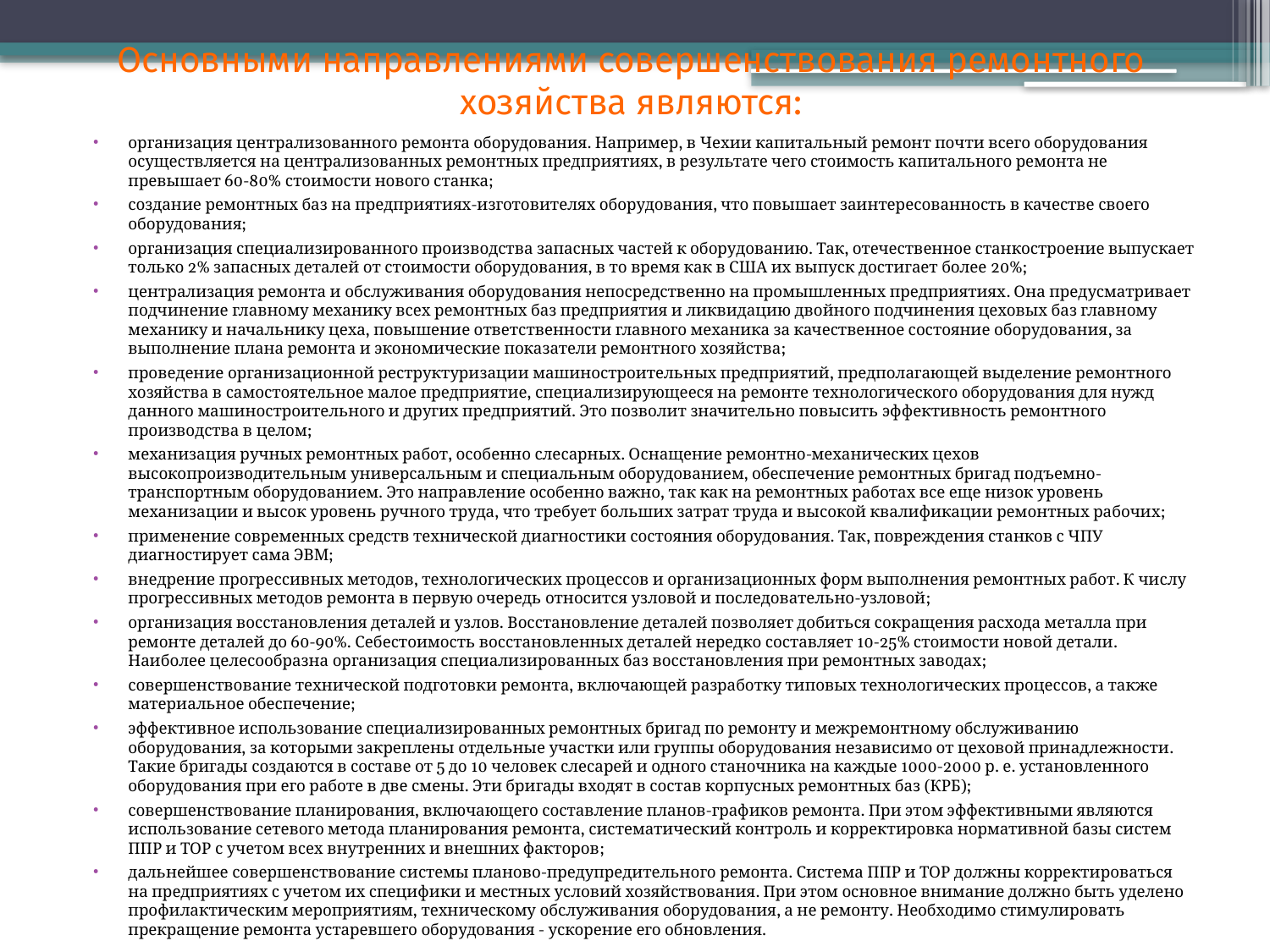

# Основными направлениями совершенствования ремонтного хозяйства являются:
организация централизованного ремонта оборудования. Например, в Чехии капитальный ремонт почти всего оборудования осуществляется на централизованных ремонтных предприятиях, в результате чего стоимость капитального ремонта не превышает 60-80% стоимости нового станка;
создание ремонтных баз на предприятиях-изготовителях оборудования, что повышает заинтересованность в качестве своего оборудования;
организация специализированного производства запасных частей к оборудованию. Так, отечественное станкостроение выпускает только 2% запасных деталей от стоимости оборудования, в то время как в США их выпуск достигает более 20%;
централизация ремонта и обслуживания оборудования непосредственно на промышленных предприятиях. Она предусматривает подчинение главному механику всех ремонтных баз предприятия и ликвидацию двойного подчинения цеховых баз главному механику и начальнику цеха, повышение ответственности главного механика за качественное состояние оборудования, за выполнение плана ремонта и экономические показатели ремонтного хозяйства;
проведение организационной реструктуризации машиностроительных предприятий, предполагающей выделение ремонтного хозяйства в самостоятельное малое предприятие, специализирующееся на ремонте технологического оборудования для нужд данного машиностроительного и других предприятий. Это позволит значительно повысить эффективность ремонтного производства в целом;
механизация ручных ремонтных работ, особенно слесарных. Оснащение ремонтно-механических цехов высокопроизводительным универсальным и специальным оборудованием, обеспечение ремонтных бригад подъемно-транспортным оборудованием. Это направление особенно важно, так как на ремонтных работах все еще низок уровень механизации и высок уровень ручного труда, что требует больших затрат труда и высокой квалификации ремонтных рабочих;
применение современных средств технической диагностики состояния оборудования. Так, повреждения станков с ЧПУ диагностирует сама ЭВМ;
внедрение прогрессивных методов, технологических процессов и организационных форм выполнения ремонтных работ. К числу прогрессивных методов ремонта в первую очередь относится узловой и последовательно-узловой;
организация восстановления деталей и узлов. Восстановление деталей позволяет добиться сокращения расхода металла при ремонте деталей до 60-90%. Себестоимость восстановленных деталей нередко составляет 10-25% стоимости новой детали. Наиболее целесообразна организация специализированных баз восстановления при ремонтных заводах;
совершенствование технической подготовки ремонта, включающей разработку типовых технологических процессов, а также материальное обеспечение;
эффективное использование специализированных ремонтных бригад по ремонту и межремонтному обслуживанию оборудования, за которыми закреплены отдельные участки или группы оборудования независимо от цеховой принадлежности. Такие бригады создаются в составе от 5 до 10 человек слесарей и одного станочника на каждые 1000-2000 р. е. установленного оборудования при его работе в две смены. Эти бригады входят в состав корпусных ремонтных баз (КРБ);
совершенствование планирования, включающего составление планов-графиков ремонта. При этом эффективными являются использование сетевого метода планирования ремонта, систематический контроль и корректировка нормативной базы систем ППР и ТОР с учетом всех внутренних и внешних факторов;
дальнейшее совершенствование системы планово-предупредительного ремонта. Система ППР и ТОР должны корректироваться на предприятиях с учетом их специфики и местных условий хозяйствования. При этом основное внимание должно быть уделено профилактическим мероприятиям, техническому обслуживания оборудования, а не ремонту. Необходимо стимулировать прекращение ремонта устаревшего оборудования - ускорение его обновления.